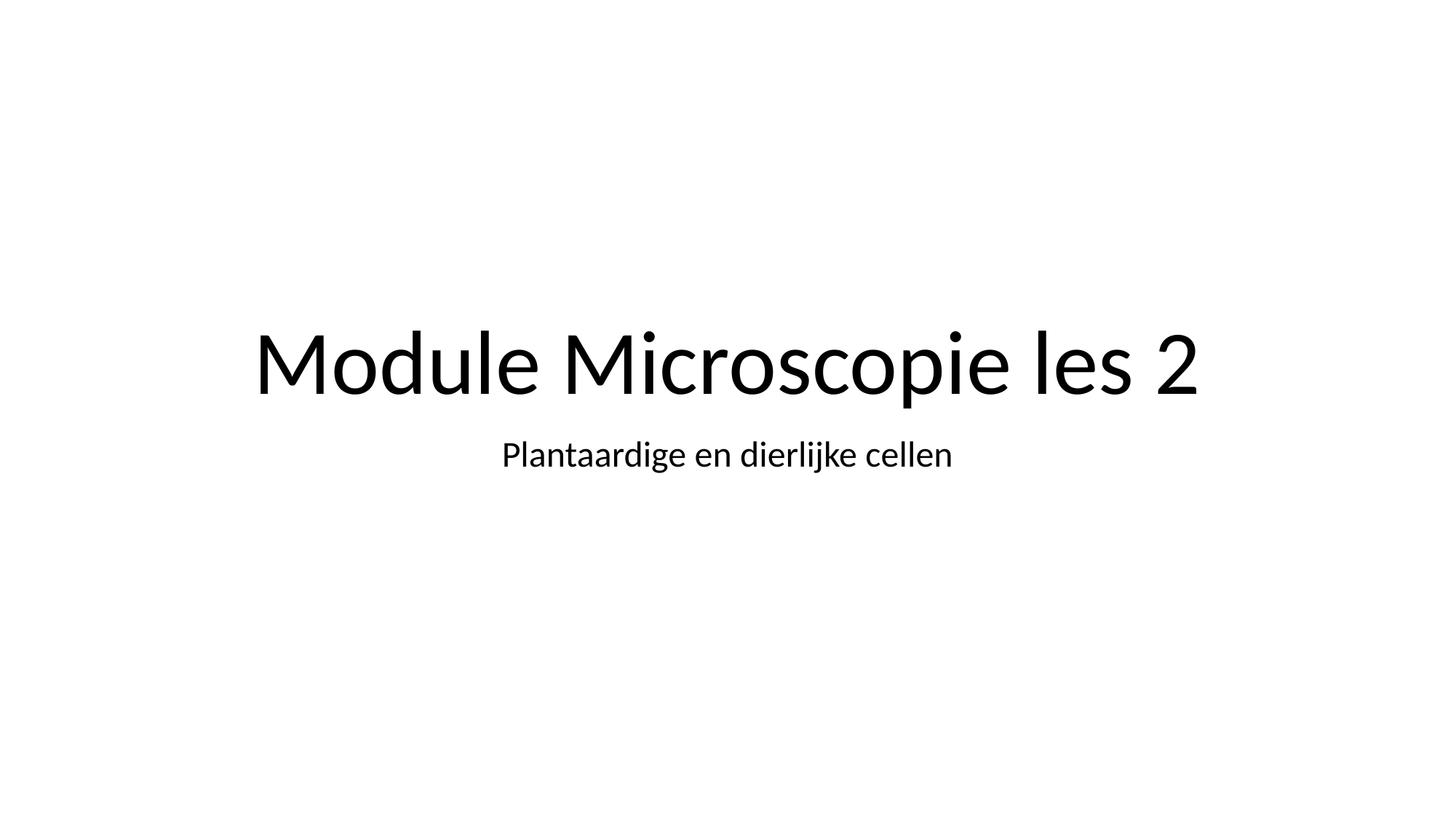

# Module Microscopie les 2
Plantaardige en dierlijke cellen